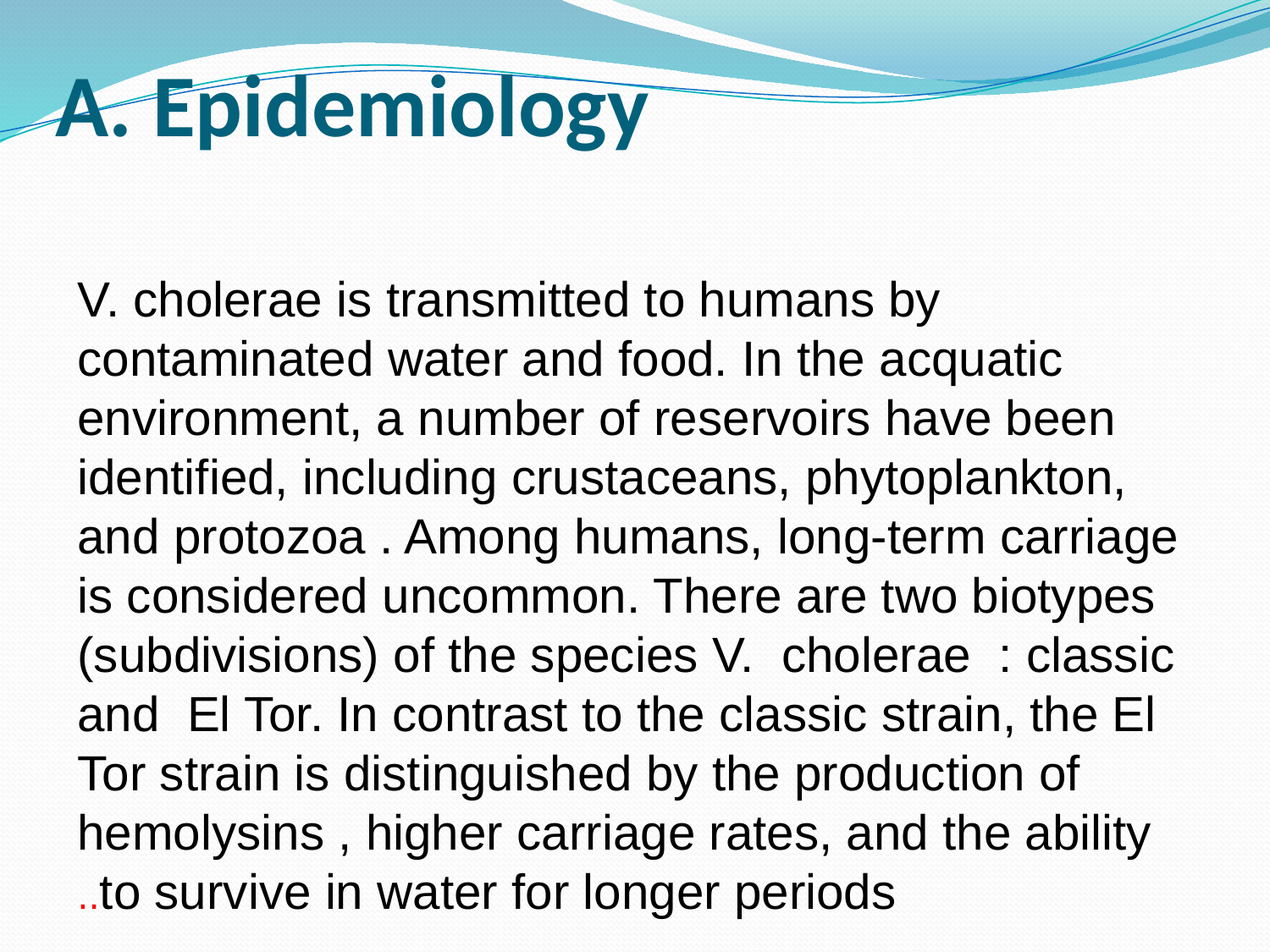

# A. Epidemiology
V. cholerae is transmitted to humans by contaminated water and food. In the acquatic  environment, a number of reservoirs have been identified, including crustaceans, phytoplankton, and protozoa . Among humans, long-term carriage is considered uncommon. There are two biotypes (subdivisions) of the species V.  cholerae  : classic and  El Tor. In contrast to the classic strain, the El Tor strain is distinguished by the production of hemolysins , higher carriage rates, and the ability to survive in water for longer periods..